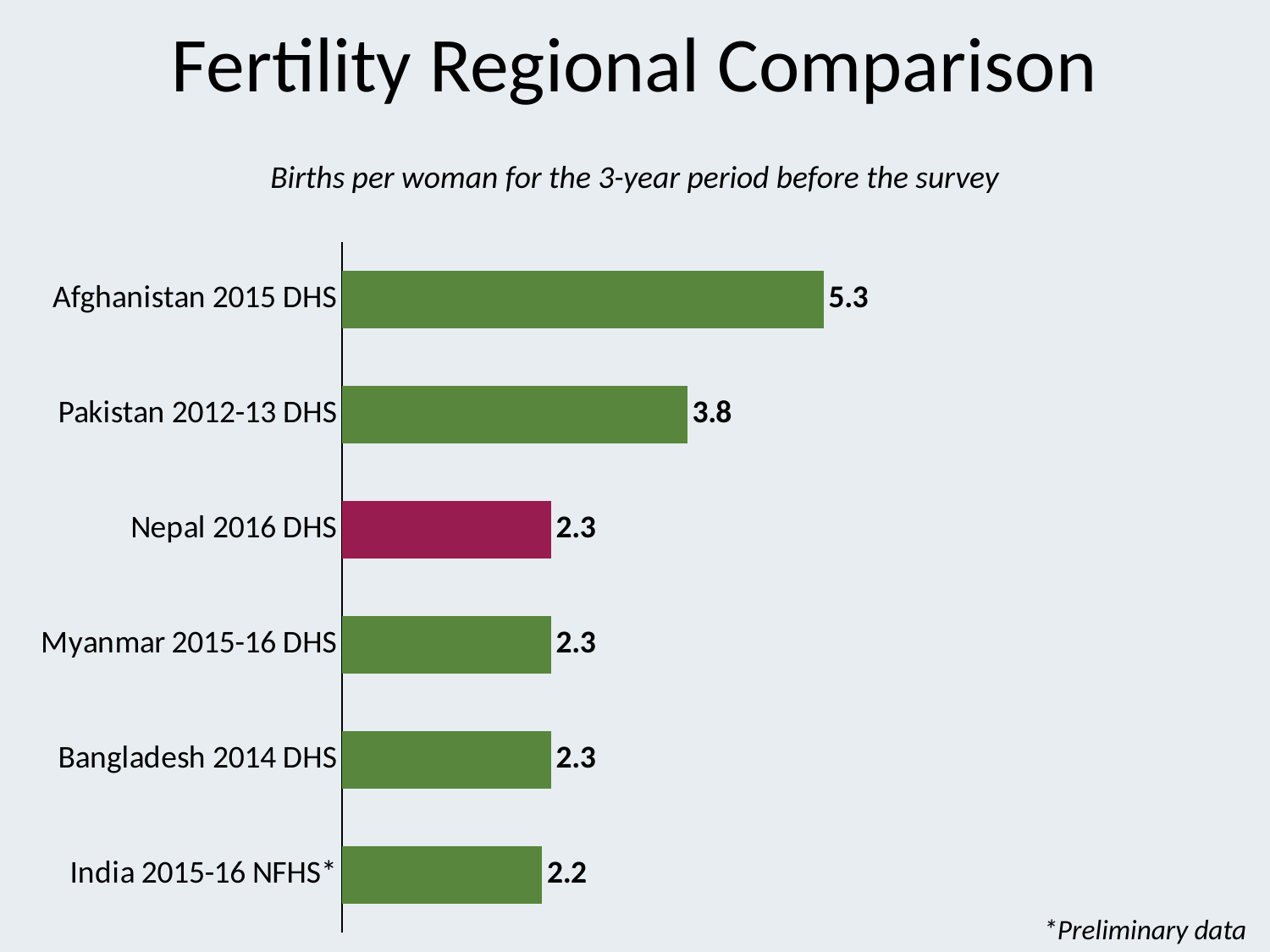

# Fertility Regional Comparison
Births per woman for the 3-year period before the survey

### Chart

| Category | Series 1 |
|---|---|
| India 2015-16 NFHS* | 2.2 |
| Bangladesh 2014 DHS | 2.3 |
| Myanmar 2015-16 DHS | 2.3 |
| Nepal 2016 DHS | 2.3 |
| Pakistan 2012-13 DHS | 3.8 |
| Afghanistan 2015 DHS | 5.3 |
*Preliminary data